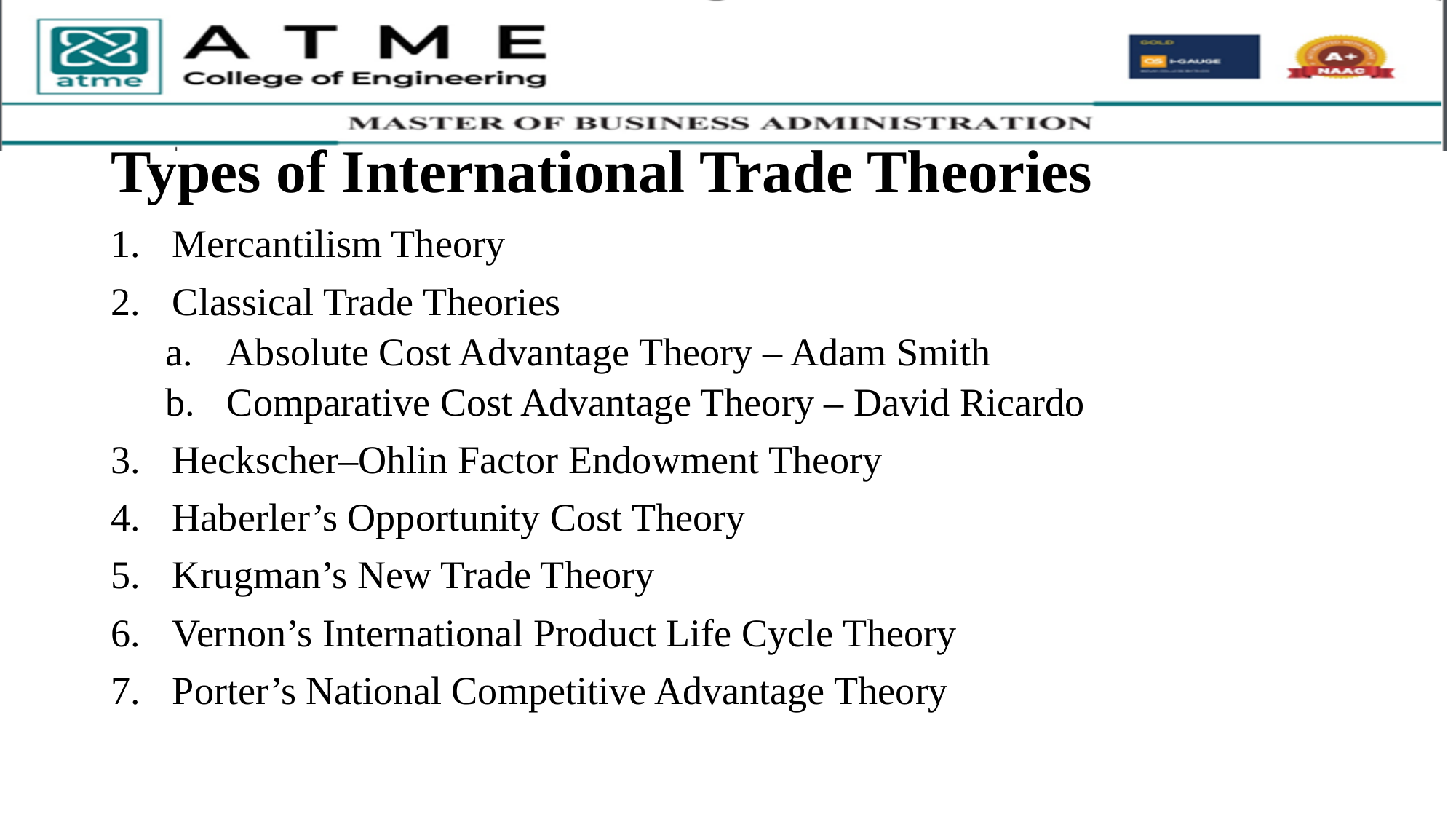

# Types of International Trade Theories
Mercantilism Theory
Classical Trade Theories
Absolute Cost Advantage Theory – Adam Smith
Comparative Cost Advantage Theory – David Ricardo
Heckscher–Ohlin Factor Endowment Theory
Haberler’s Opportunity Cost Theory
Krugman’s New Trade Theory
Vernon’s International Product Life Cycle Theory
Porter’s National Competitive Advantage Theory